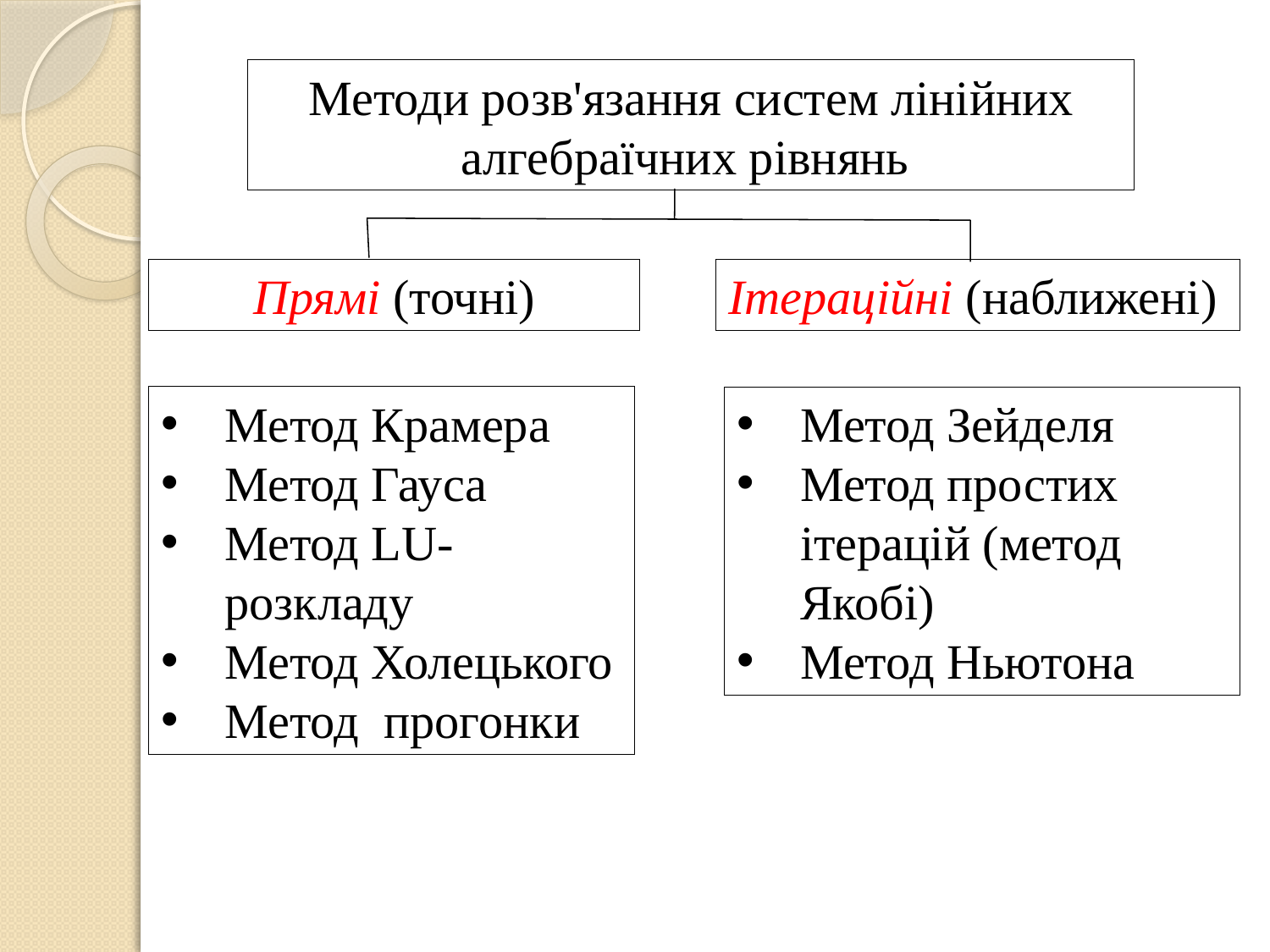

Методи розв'язання систем лінійних алгебраїчних рівнянь
Прямі (точні)
Ітераційні (наближені)
Метод Крамера
Метод Гауса
Метод LU-розкладу
Метод Холецького
Метод  прогонки
Метод Зейделя
Метод простих ітерацій (метод Якобі)
Метод Ньютона